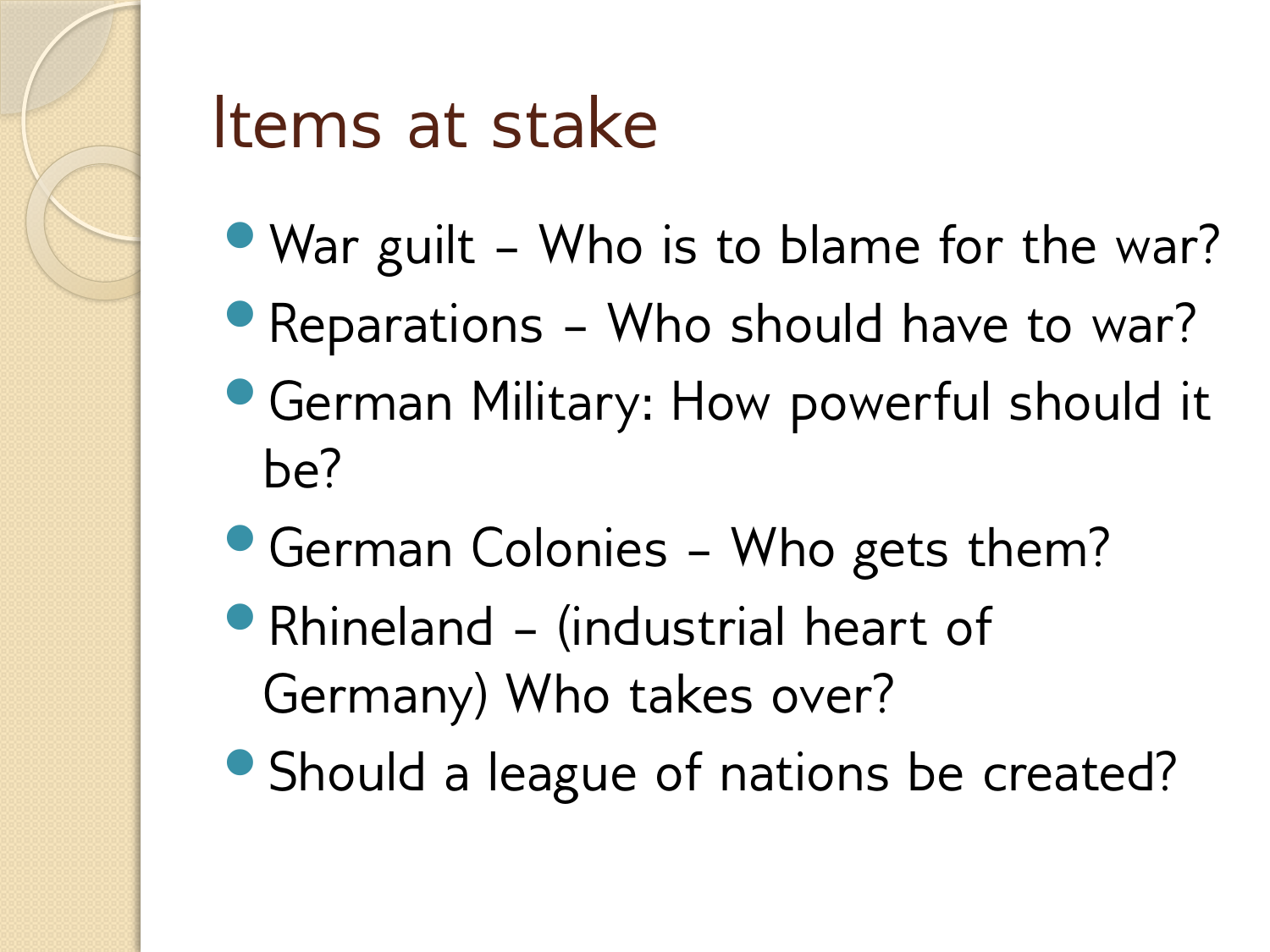

# Items at stake
War guilt – Who is to blame for the war?
Reparations – Who should have to war?
German Military: How powerful should it be?
German Colonies – Who gets them?
Rhineland – (industrial heart of Germany) Who takes over?
Should a league of nations be created?